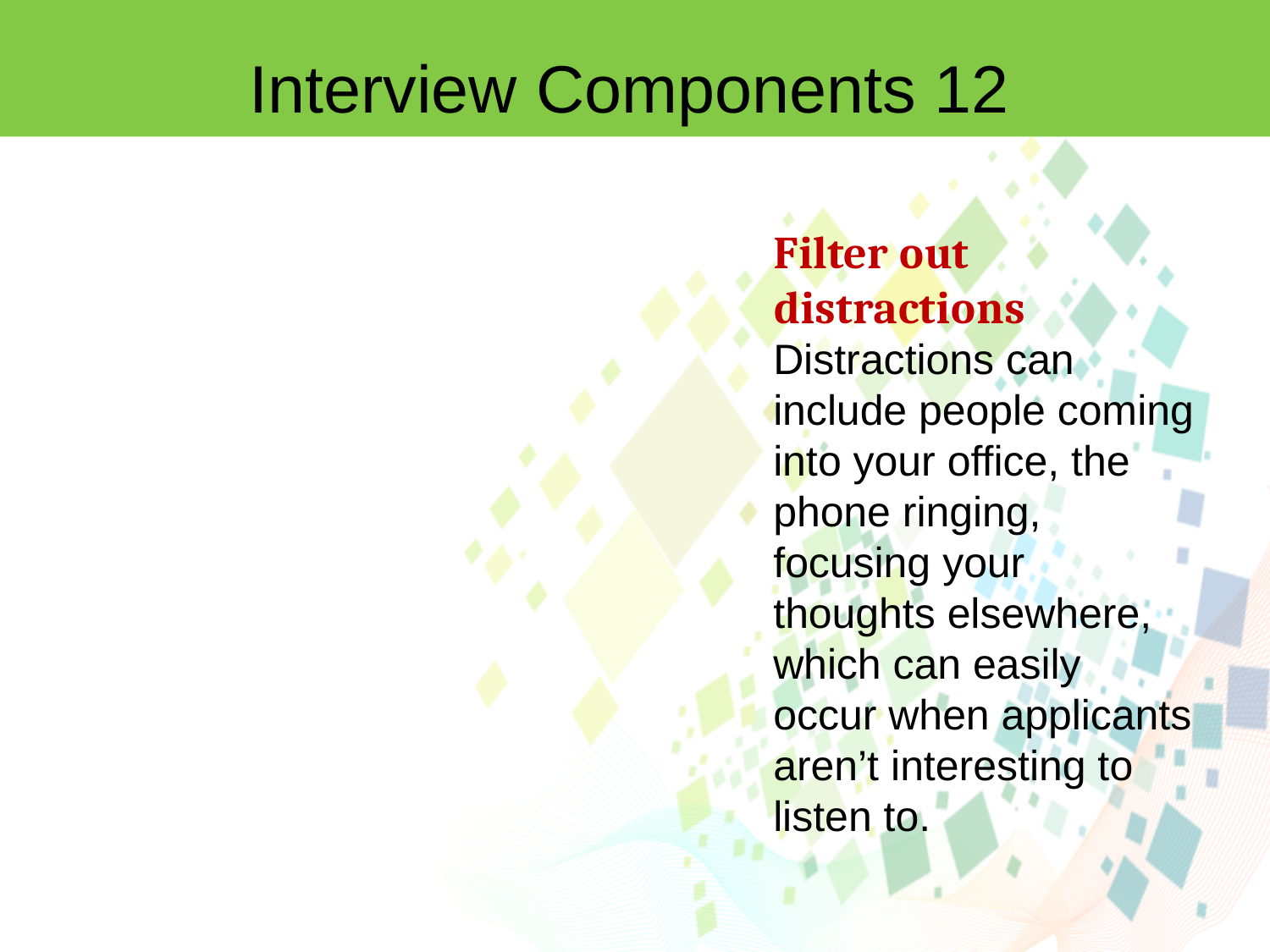

Interview Components 12
Filter out distractions Distractions can include people coming into your office, the phone ringing, focusing your thoughts elsewhere, which can easily occur when applicants aren’t interesting to listen to.